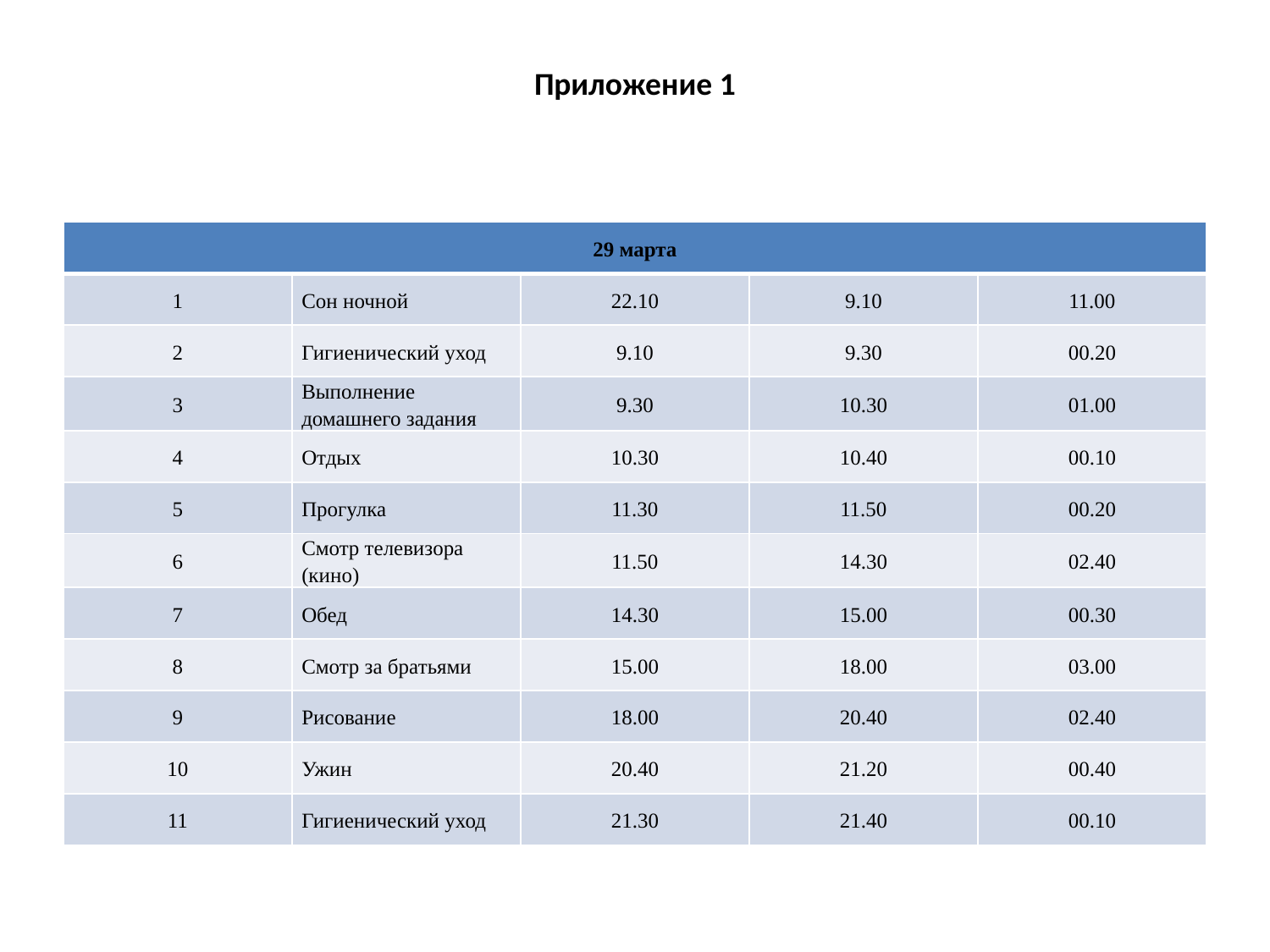

# Приложение 1
| 29 марта |  |  |  |  |
| --- | --- | --- | --- | --- |
| 1 | Сон ночной | 22.10 | 9.10 | 11.00 |
| 2 | Гигиенический уход | 9.10 | 9.30 | 00.20 |
| 3 | Выполнение домашнего задания | 9.30 | 10.30 | 01.00 |
| 4 | Отдых | 10.30 | 10.40 | 00.10 |
| 5 | Прогулка | 11.30 | 11.50 | 00.20 |
| 6 | Смотр телевизора (кино) | 11.50 | 14.30 | 02.40 |
| 7 | Обед | 14.30 | 15.00 | 00.30 |
| 8 | Смотр за братьями | 15.00 | 18.00 | 03.00 |
| 9 | Рисование | 18.00 | 20.40 | 02.40 |
| 10 | Ужин | 20.40 | 21.20 | 00.40 |
| 11 | Гигиенический уход | 21.30 | 21.40 | 00.10 |